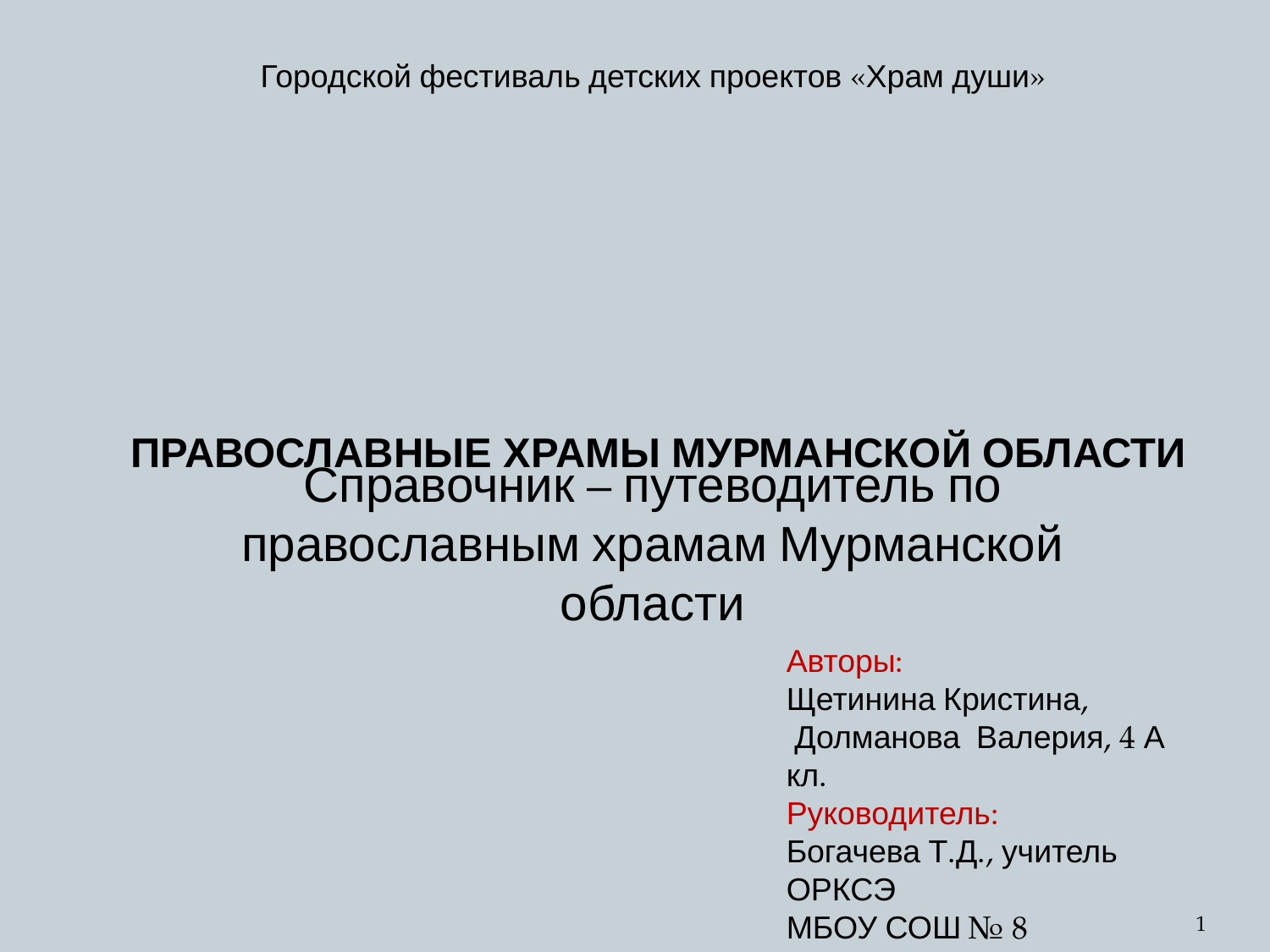

Городской фестиваль детских проектов «Храм души»
# Православные храмы Мурманской области
Справочник – путеводитель по православным храмам Мурманской области
Авторы:
Щетинина Кристина,
 Долманова  Валерия, 4 А кл.
Руководитель:
Богачева Т.Д., учитель ОРКСЭ
МБОУ СОШ № 8
1